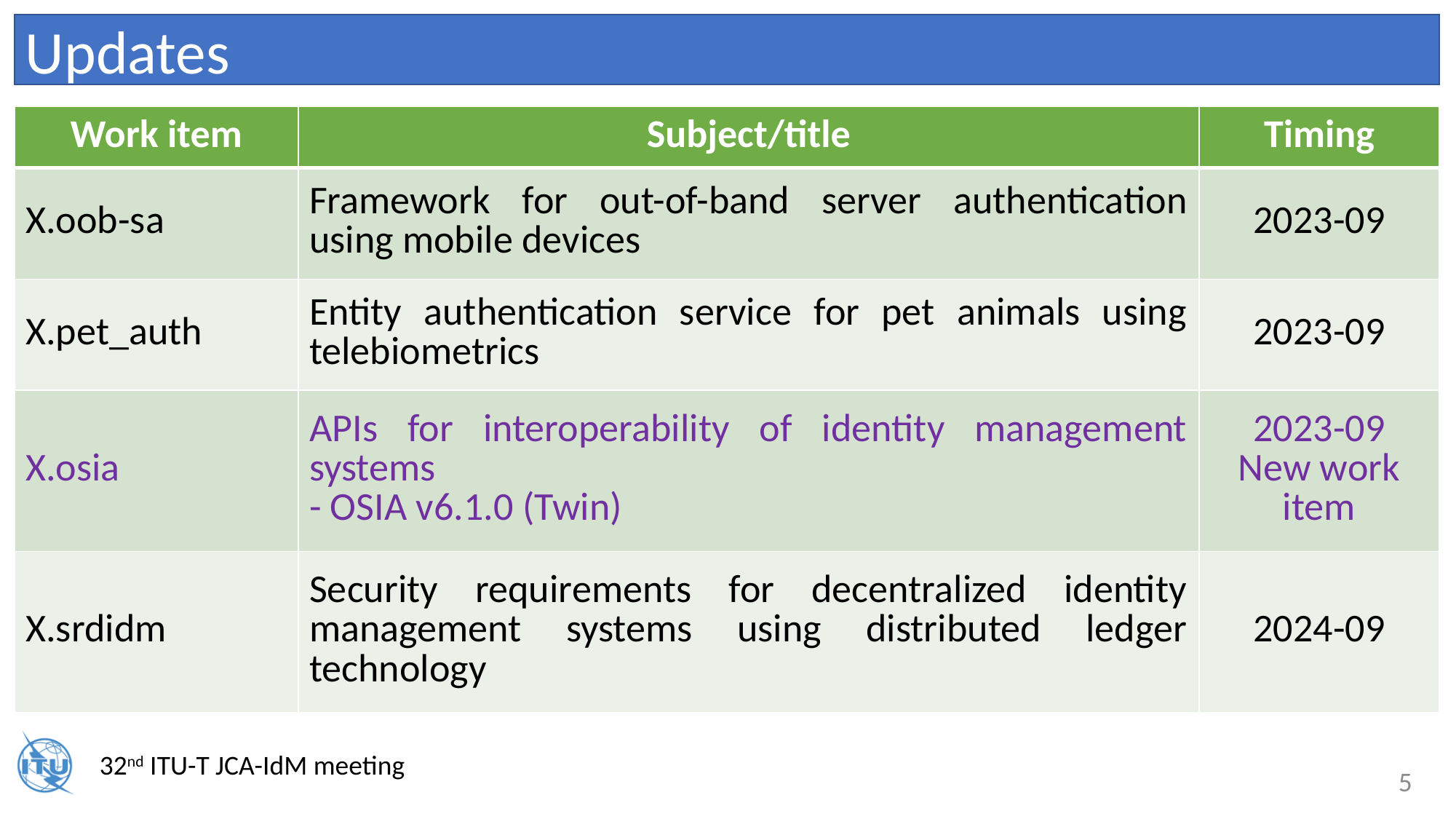

Updates
| Work item | Subject/title | Timing |
| --- | --- | --- |
| X.oob-sa | Framework for out-of-band server authentication using mobile devices | 2023-09 |
| X.pet\_auth | Entity authentication service for pet animals using telebiometrics | 2023-09 |
| X.osia | APIs for interoperability of identity management systems - OSIA v6.1.0 (Twin) | 2023-09 New work item |
| X.srdidm | Security requirements for decentralized identity management systems using distributed ledger technology | 2024-09 |
5